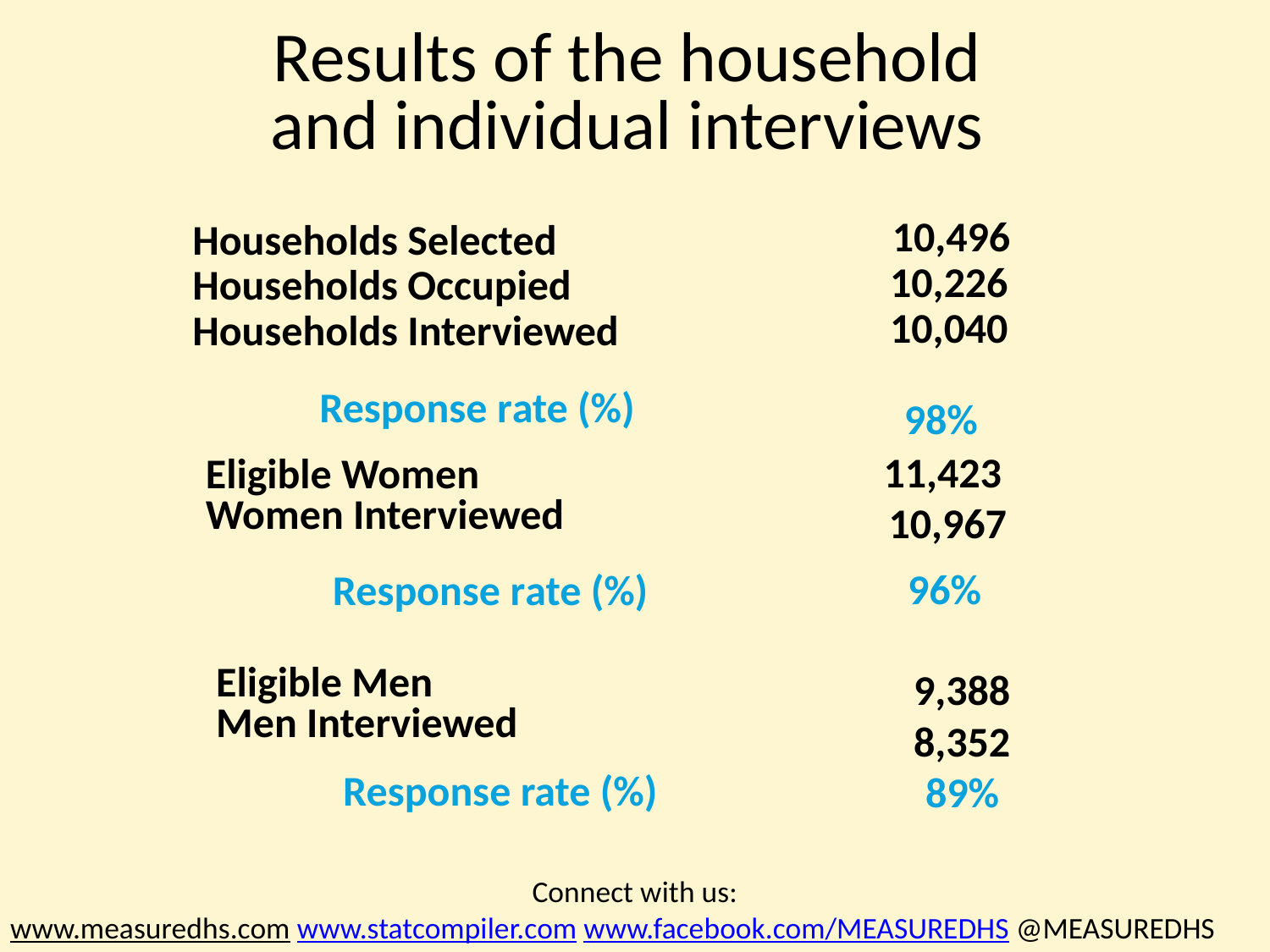

# Results of the household and individual interviews
 10,496
 10,226
 10,040

  98%

Households Selected
Households Occupied
Households Interviewed

 	Response rate (%)

  11,423
   10,967
     96%
Eligible Women
Women Interviewed

  	Response rate (%)
Eligible Men
Men Interviewed

  	Response rate (%)
9,388
8,352
 89%

Connect with us:
www.measuredhs.com www.statcompiler.com www.facebook.com/MEASUREDHS @MEASUREDHS